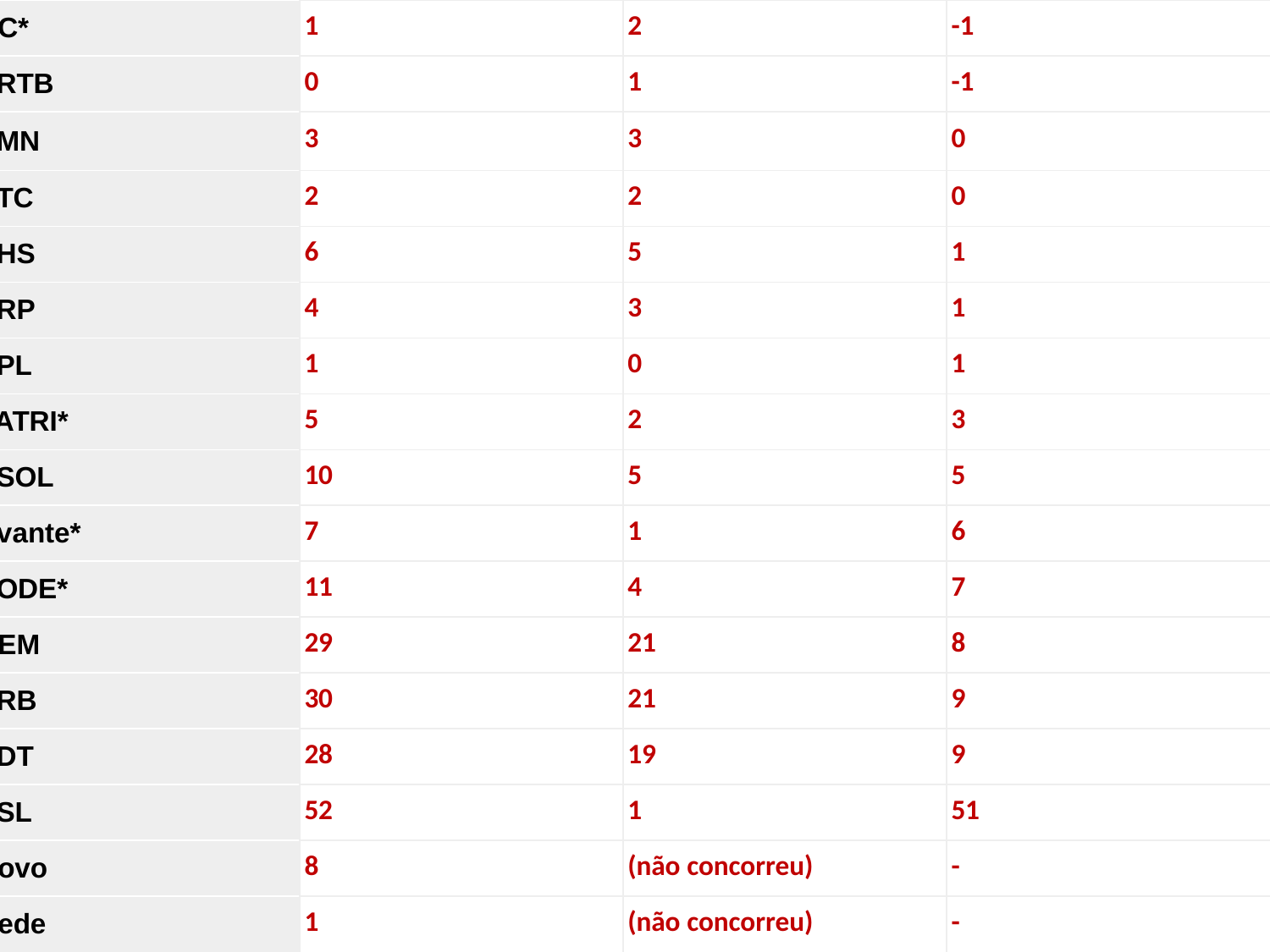

| DC\* | 1 | 2 | -1 |
| --- | --- | --- | --- |
| PRTB | 0 | 1 | -1 |
| PMN | 3 | 3 | 0 |
| PTC | 2 | 2 | 0 |
| PHS | 6 | 5 | 1 |
| PRP | 4 | 3 | 1 |
| PPL | 1 | 0 | 1 |
| PATRI\* | 5 | 2 | 3 |
| PSOL | 10 | 5 | 5 |
| Avante\* | 7 | 1 | 6 |
| PODE\* | 11 | 4 | 7 |
| DEM | 29 | 21 | 8 |
| PRB | 30 | 21 | 9 |
| PDT | 28 | 19 | 9 |
| PSL | 52 | 1 | 51 |
| Novo | 8 | (não concorreu) | - |
| Rede | 1 | (não concorreu) | - |